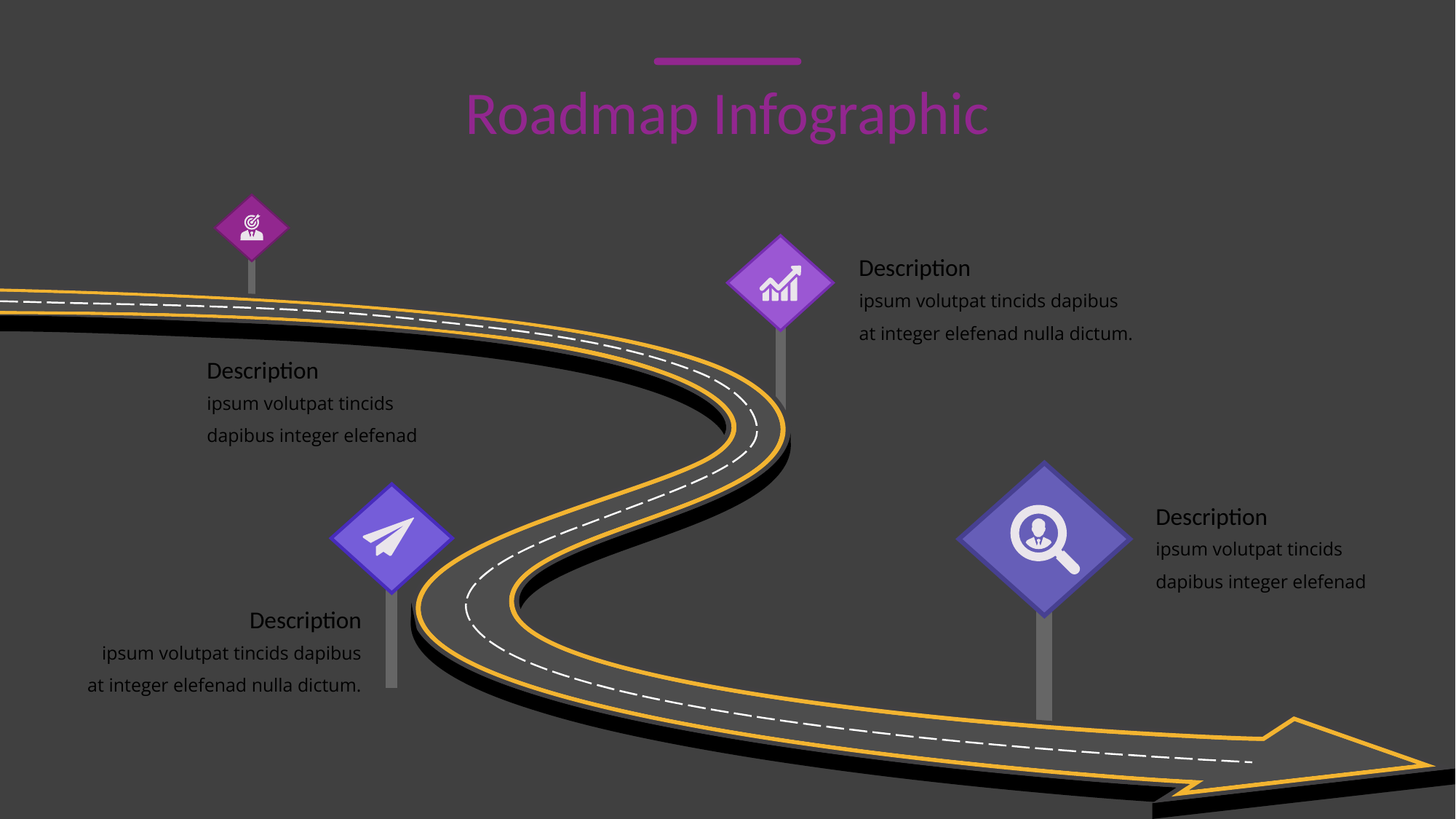

# Roadmap Infographic

Description

ipsum volutpat tincids dapibus at integer elefenad nulla dictum.

Description
ipsum volutpat tincids dapibus integer elefenad

Description

ipsum volutpat tincids dapibus integer elefenad
Description
ipsum volutpat tincids dapibus at integer elefenad nulla dictum.